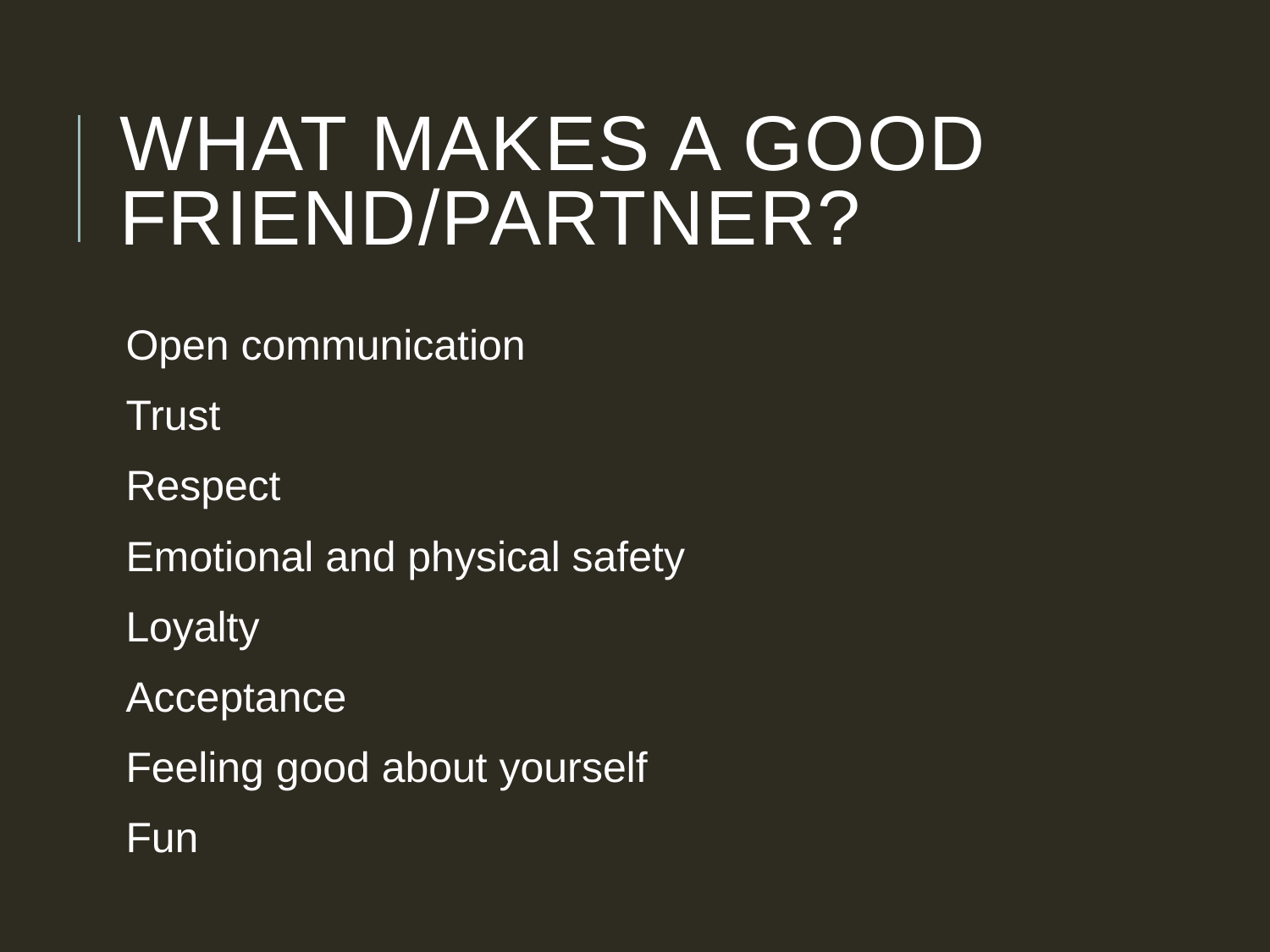

# What makes a good friend/Partner?
Open communication
Trust
Respect
Emotional and physical safety
Loyalty
Acceptance
Feeling good about yourself
Fun